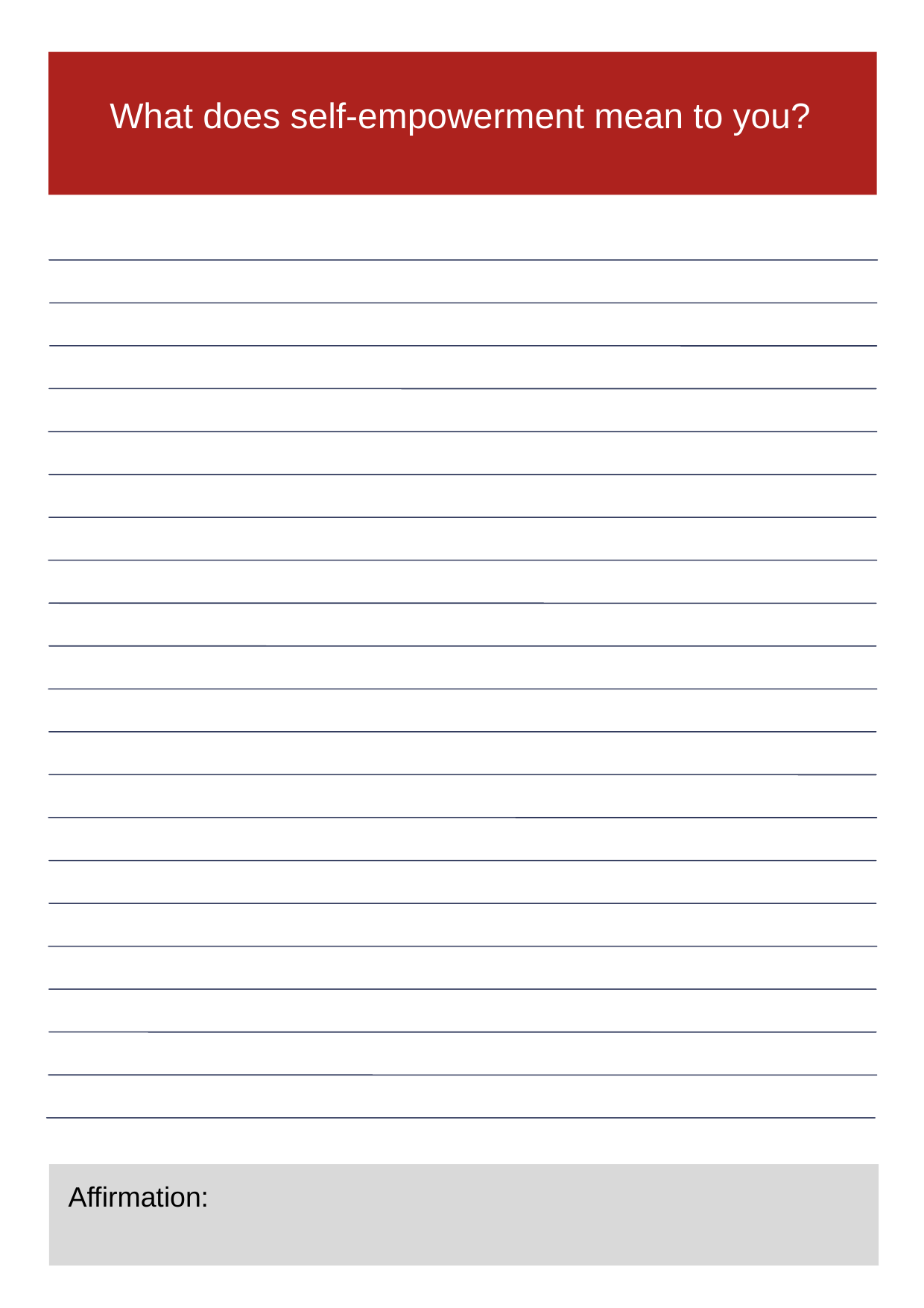

What does self-empowerment mean to you?

Affirmation: